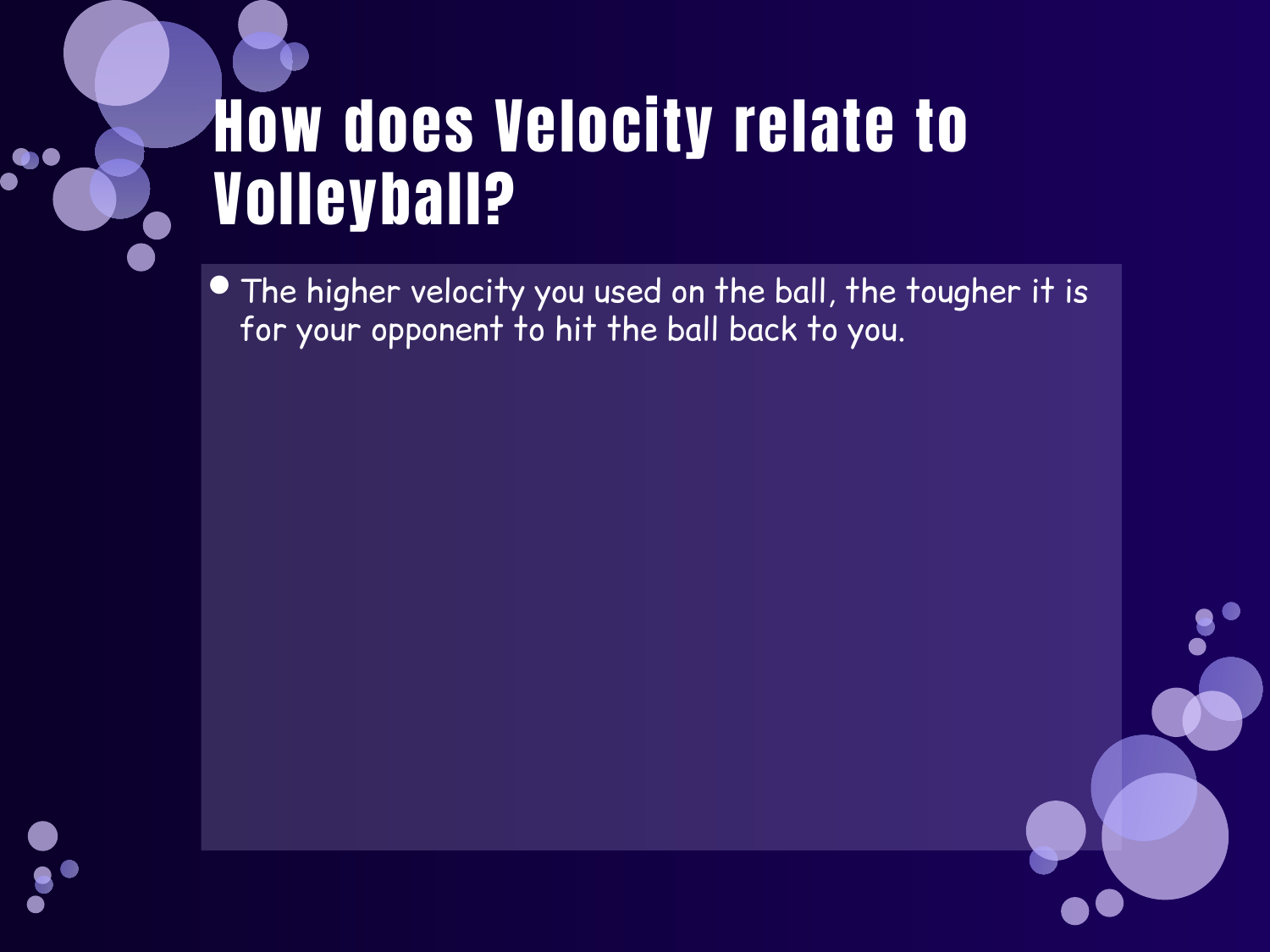

# How does Velocity relate to Volleyball?
The higher velocity you used on the ball, the tougher it is for your opponent to hit the ball back to you.